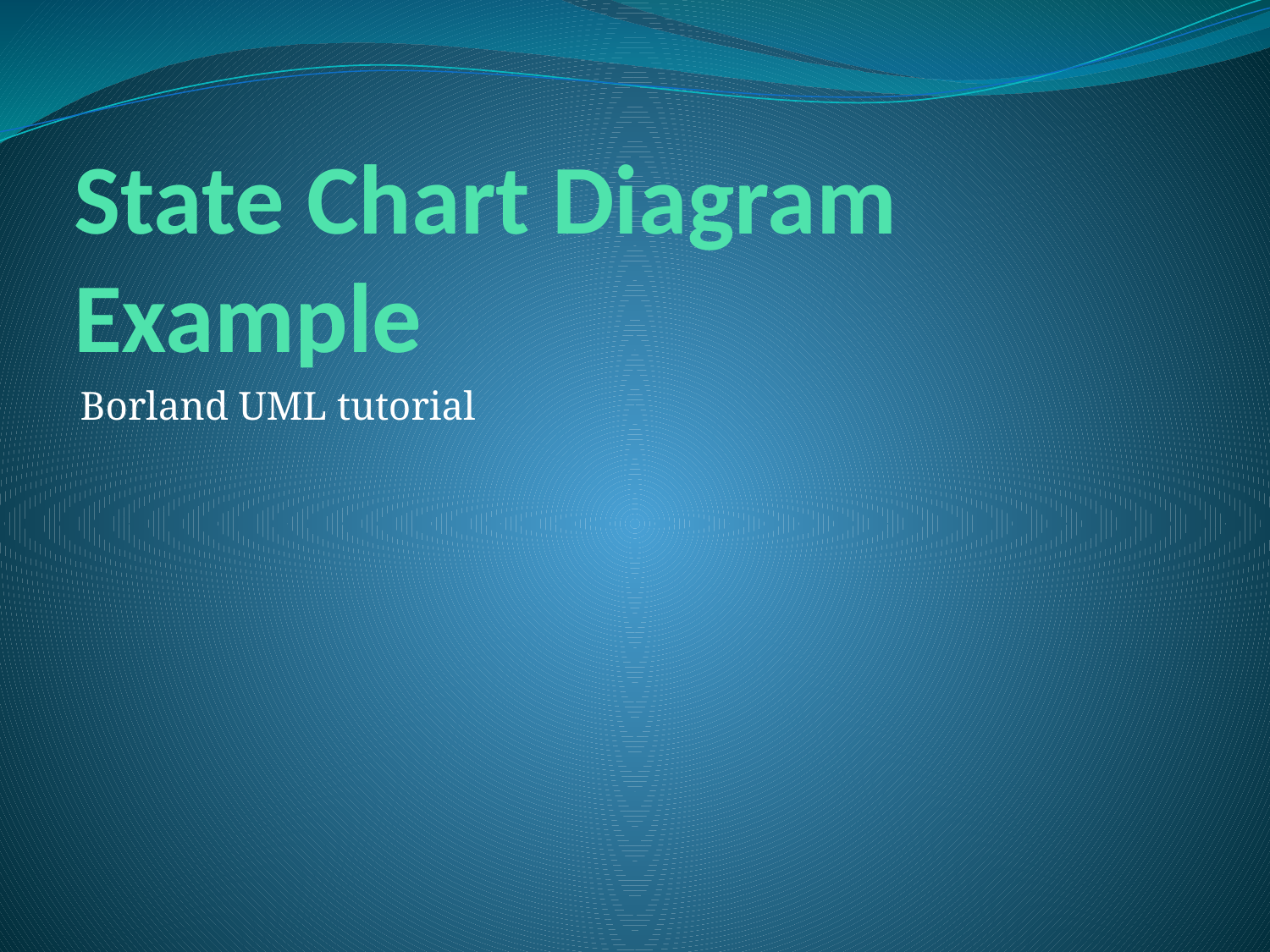

# State Chart Diagram Example
Borland UML tutorial